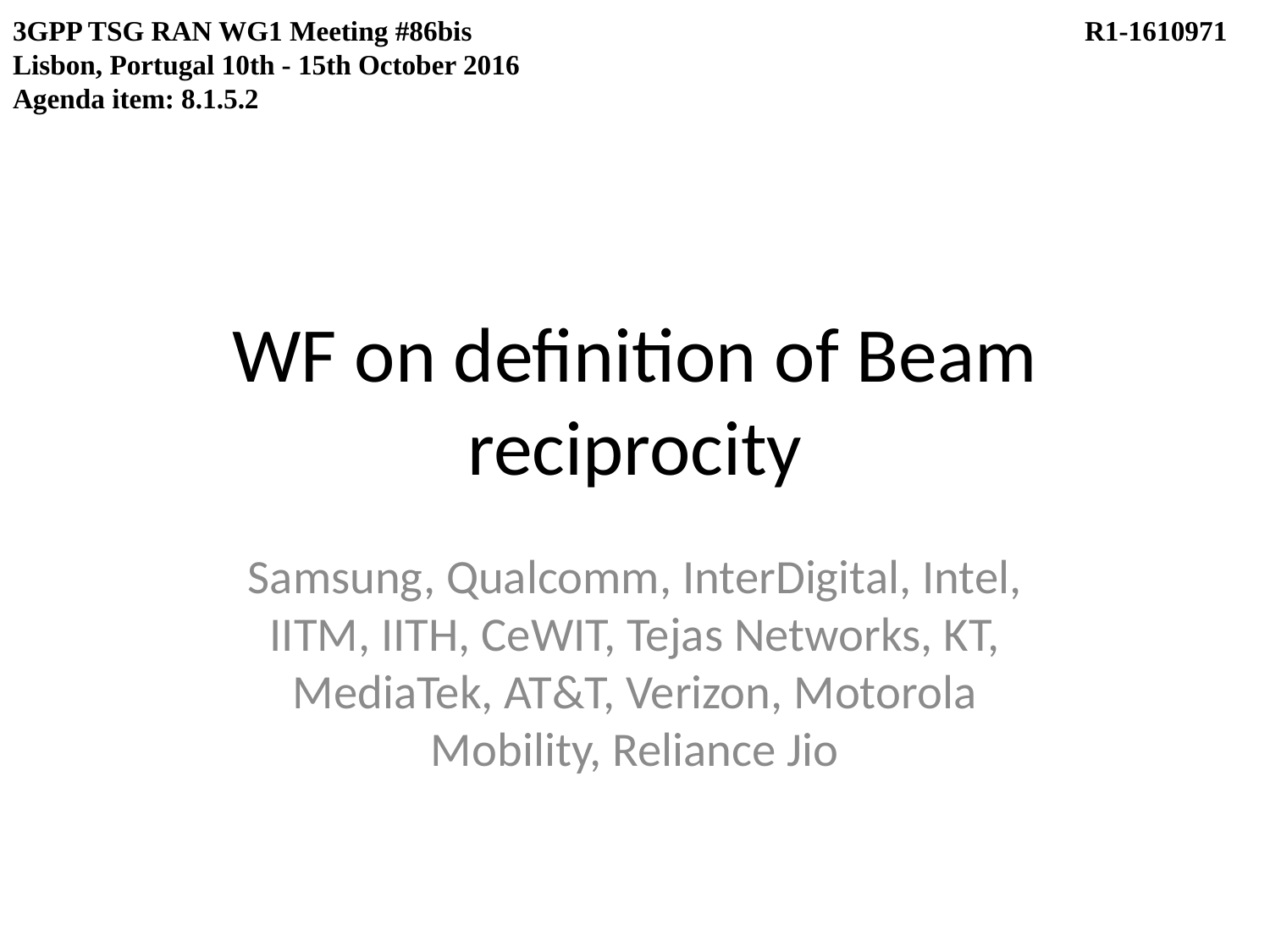

3GPP TSG RAN WG1 Meeting #86bis					        R1-1610971
Lisbon, Portugal 10th - 15th October 2016
Agenda item: 8.1.5.2

# WF on definition of Beam reciprocity
Samsung, Qualcomm, InterDigital, Intel, IITM, IITH, CeWIT, Tejas Networks, KT, MediaTek, AT&T, Verizon, Motorola Mobility, Reliance Jio